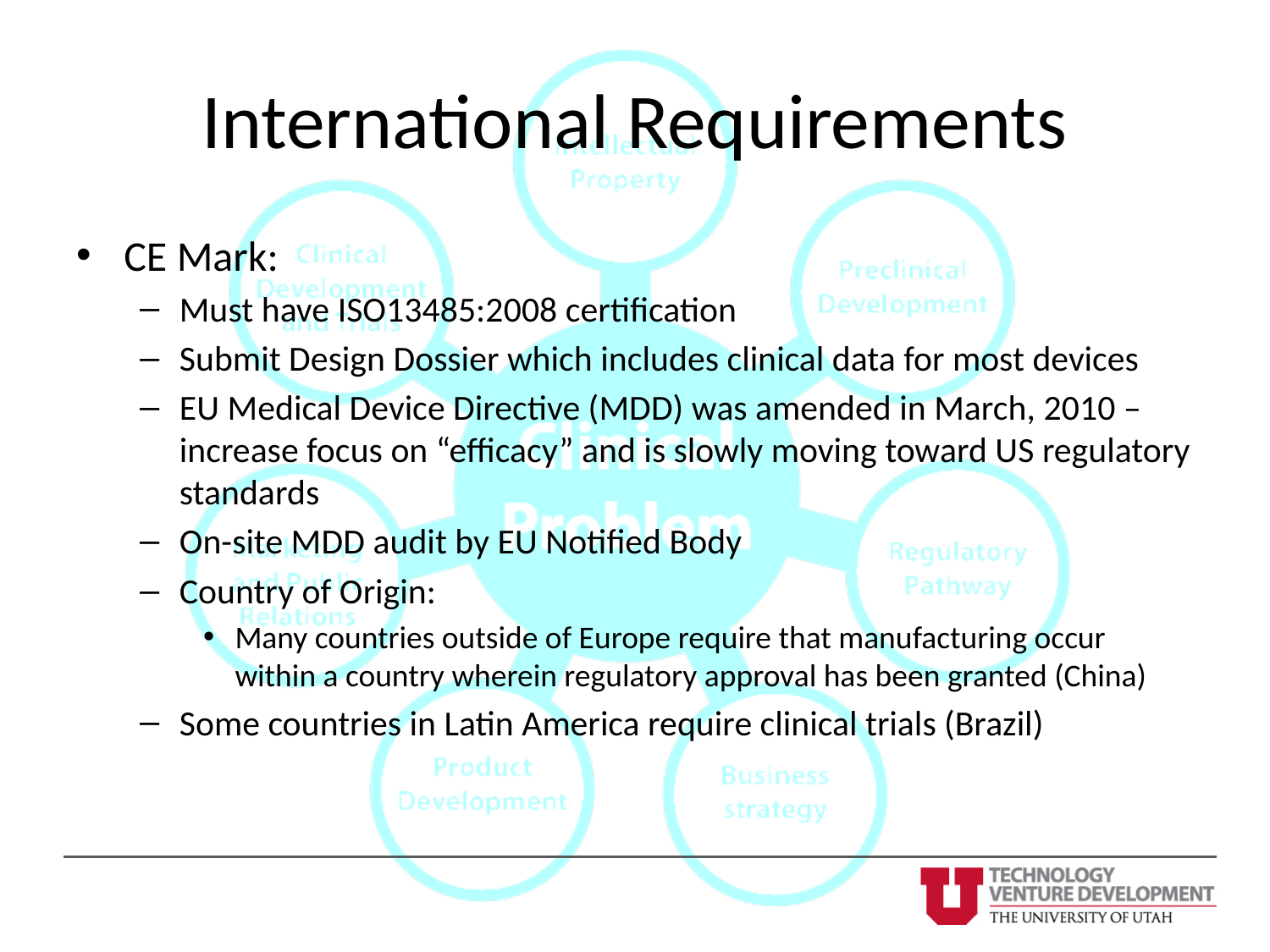

# International Requirements
CE Mark:
Must have ISO13485:2008 certification
Submit Design Dossier which includes clinical data for most devices
EU Medical Device Directive (MDD) was amended in March, 2010 – increase focus on “efficacy” and is slowly moving toward US regulatory standards
On-site MDD audit by EU Notified Body
Country of Origin:
Many countries outside of Europe require that manufacturing occur within a country wherein regulatory approval has been granted (China)
Some countries in Latin America require clinical trials (Brazil)